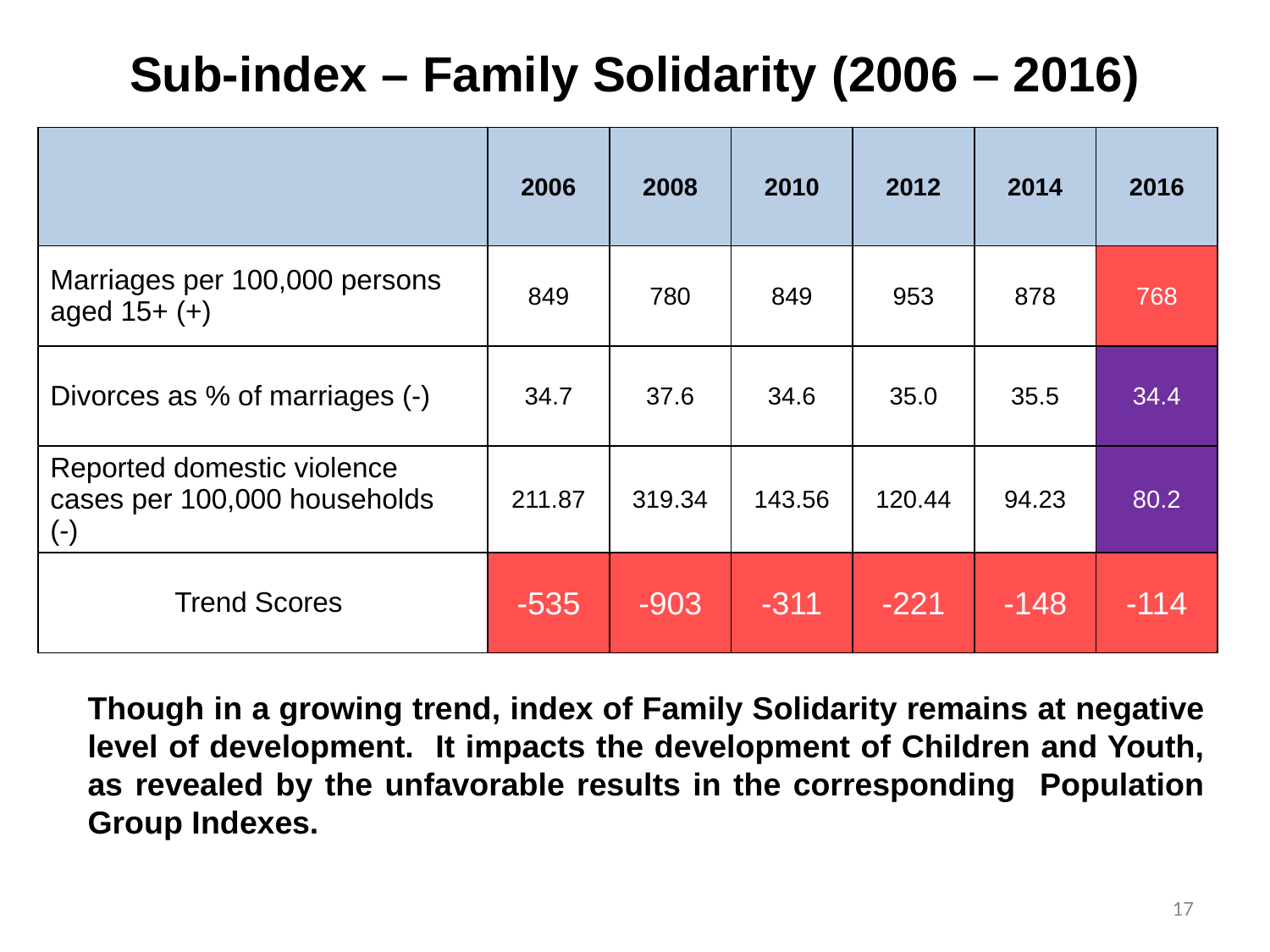

Sub-index – Family Solidarity (2006 – 2016)
|  | 2006 | 2008 | 2010 | 2012 | 2014 | 2016 |
| --- | --- | --- | --- | --- | --- | --- |
| Marriages per 100,000 persons aged 15+ (+) | 849 | 780 | 849 | 953 | 878 | 768 |
| Divorces as % of marriages (-) | 34.7 | 37.6 | 34.6 | 35.0 | 35.5 | 34.4 |
| Reported domestic violence cases per 100,000 households (-) | 211.87 | 319.34 | 143.56 | 120.44 | 94.23 | 80.2 |
| Trend Scores | -535 | -903 | -311 | -221 | -148 | -114 |
Though in a growing trend, index of Family Solidarity remains at negative level of development.  It impacts the development of Children and Youth, as revealed by the unfavorable results in the corresponding  Population Group Indexes.
17